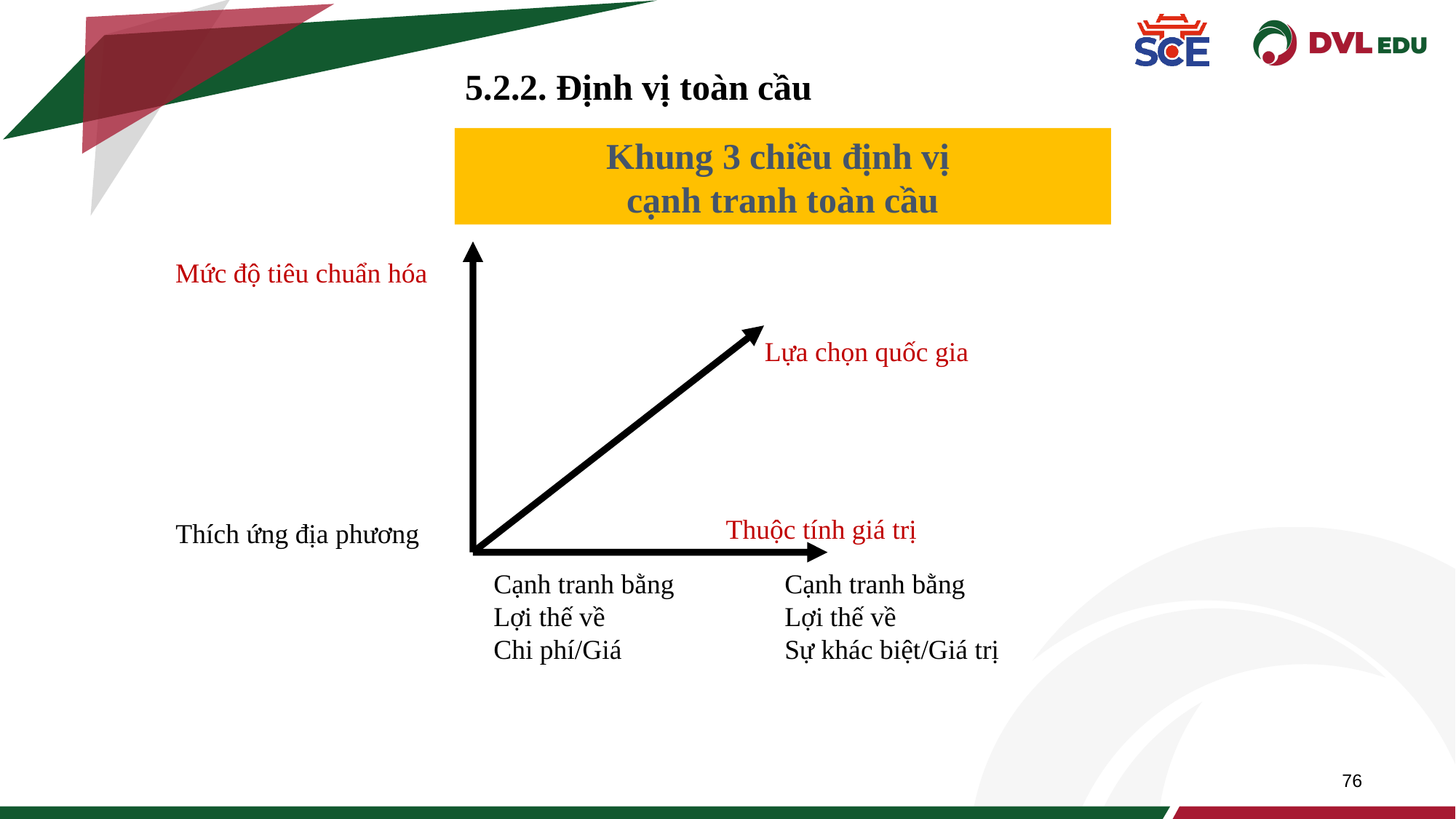

76
5.2.2. Định vị toàn cầu
Khung 3 chiều định vị
cạnh tranh toàn cầu

Mức độ tiêu chuẩn hóa

Lựa chọn quốc gia
Thuộc tính giá trị
Thích ứng địa phương

Cạnh tranh bằng
Lợi thế về
Chi phí/Giá
Cạnh tranh bằng
Lợi thế về
Sự khác biệt/Giá trị
76